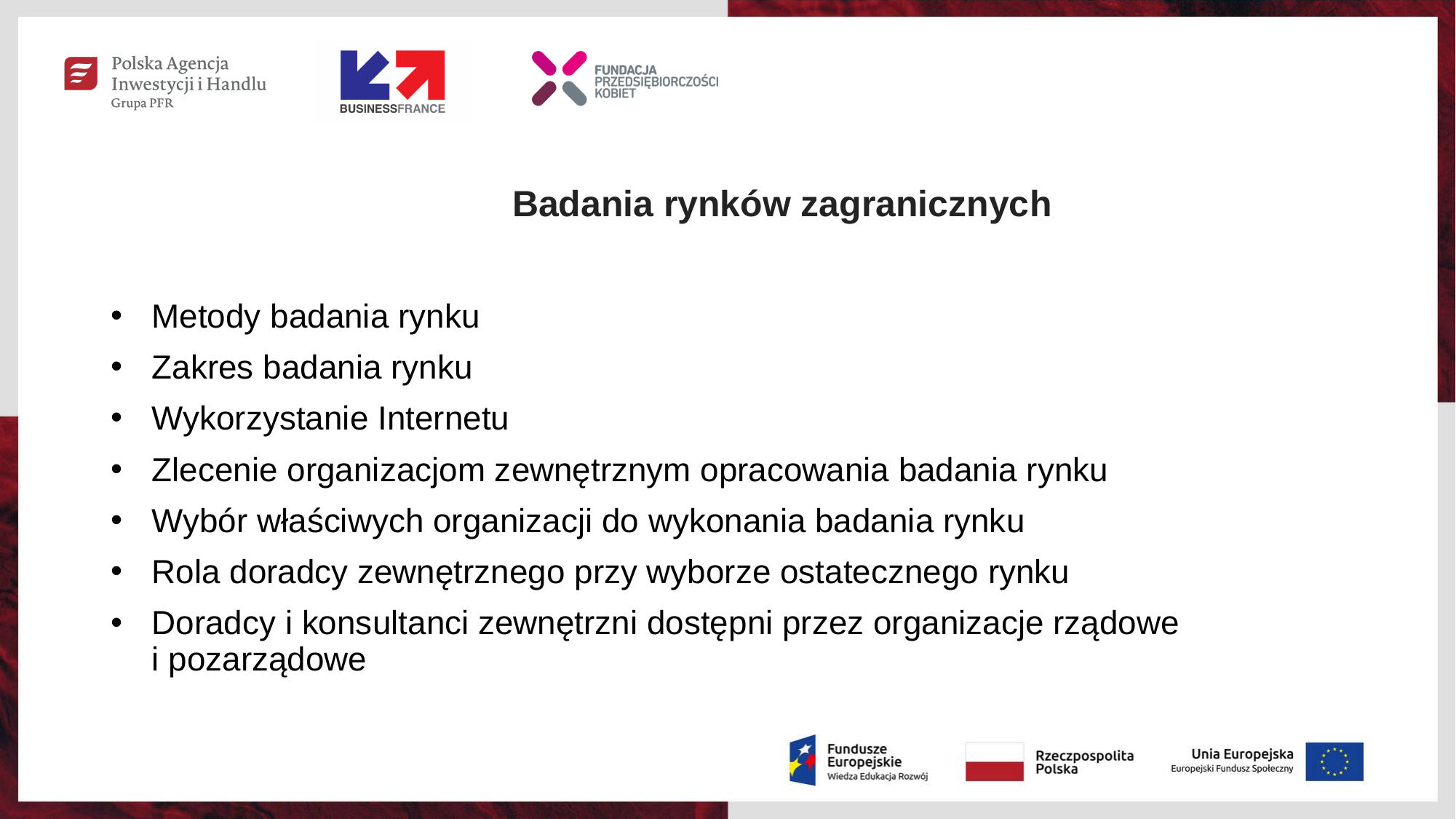

# Badania rynków zagranicznych
Metody badania rynku
Zakres badania rynku
Wykorzystanie Internetu
Zlecenie organizacjom zewnętrznym opracowania badania rynku
Wybór właściwych organizacji do wykonania badania rynku
Rola doradcy zewnętrznego przy wyborze ostatecznego rynku
Doradcy i konsultanci zewnętrzni dostępni przez organizacje rządowe
i pozarządowe